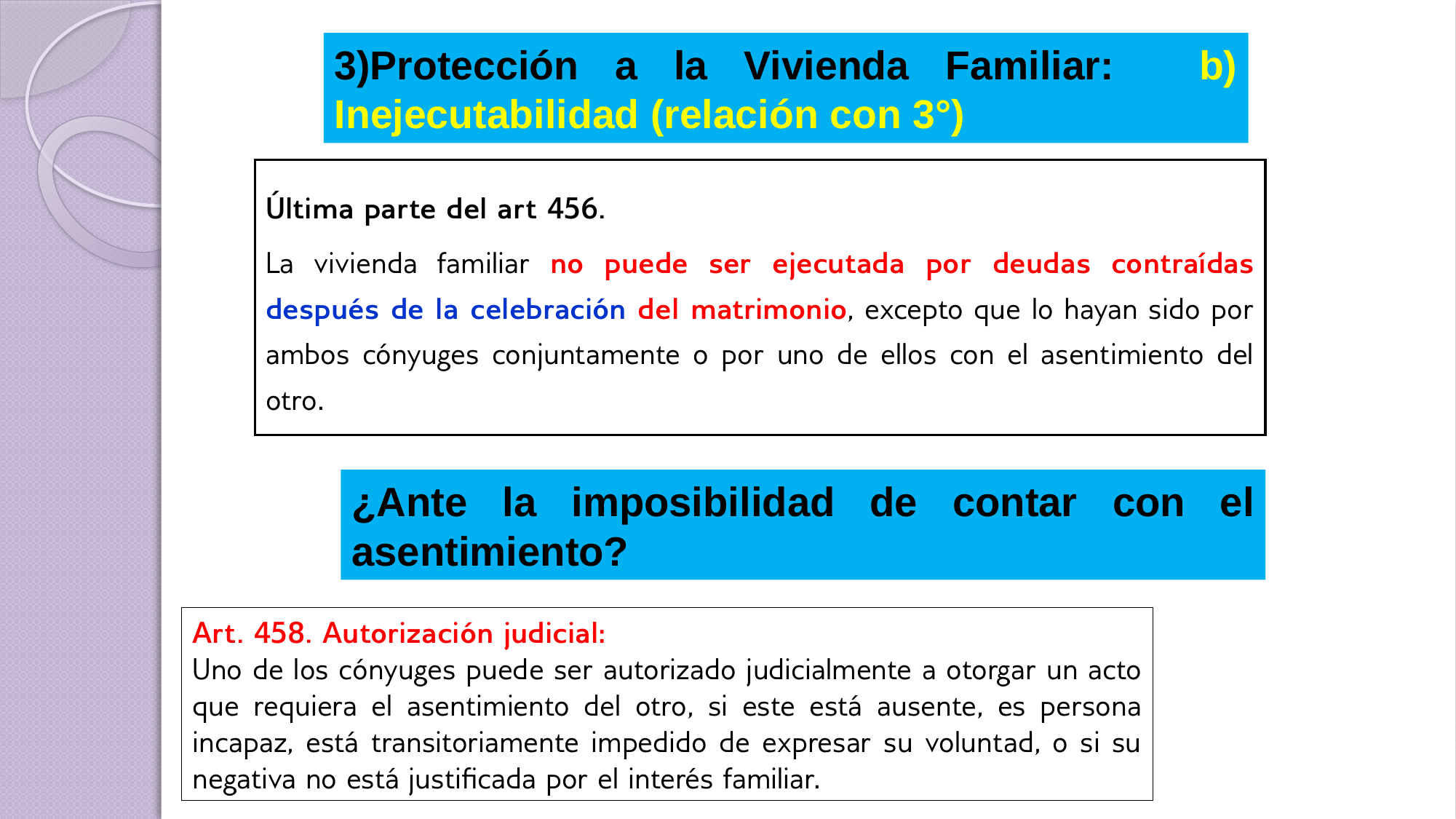

3)Protección a la Vivienda Familiar:	 b) Inejecutabilidad (relación con 3°)
Última parte del art 456.
La vivienda familiar no puede ser ejecutada por deudas contraídas después de la celebración del matrimonio, excepto que lo hayan sido por ambos cónyuges conjuntamente o por uno de ellos con el asentimiento del otro.
¿Ante la imposibilidad de contar con el asentimiento?
Art. 458. Autorización judicial:
Uno de los cónyuges puede ser autorizado judicialmente a otorgar un acto que requiera el asentimiento del otro, si este está ausente, es persona incapaz, está transitoriamente impedido de expresar su voluntad, o si su negativa no está justificada por el interés familiar.